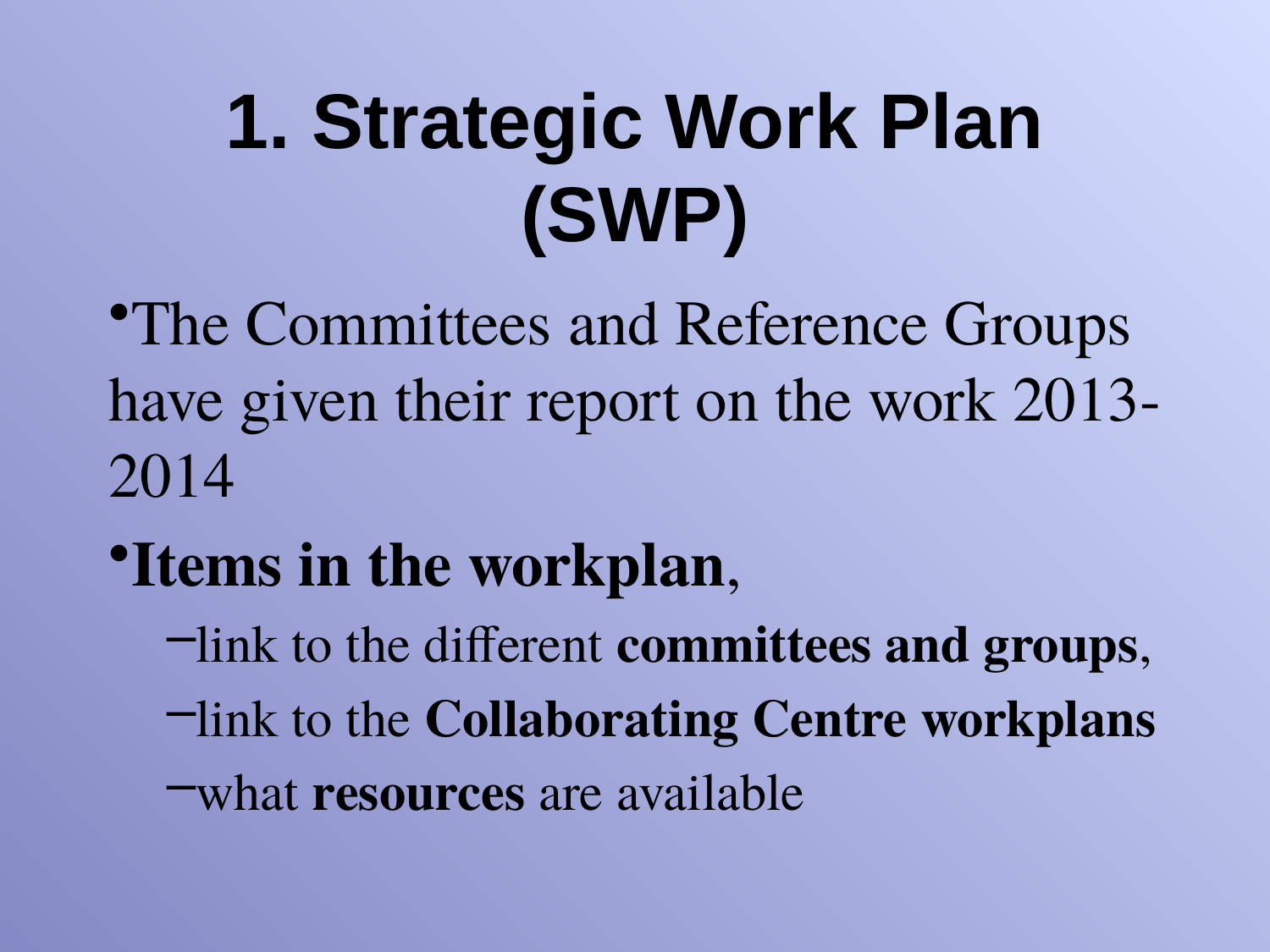

# 1. Strategic Work Plan (SWP)
The Committees and Reference Groups have given their report on the work 2013-2014
Items in the workplan,
link to the different committees and groups,
link to the Collaborating Centre workplans
what resources are available